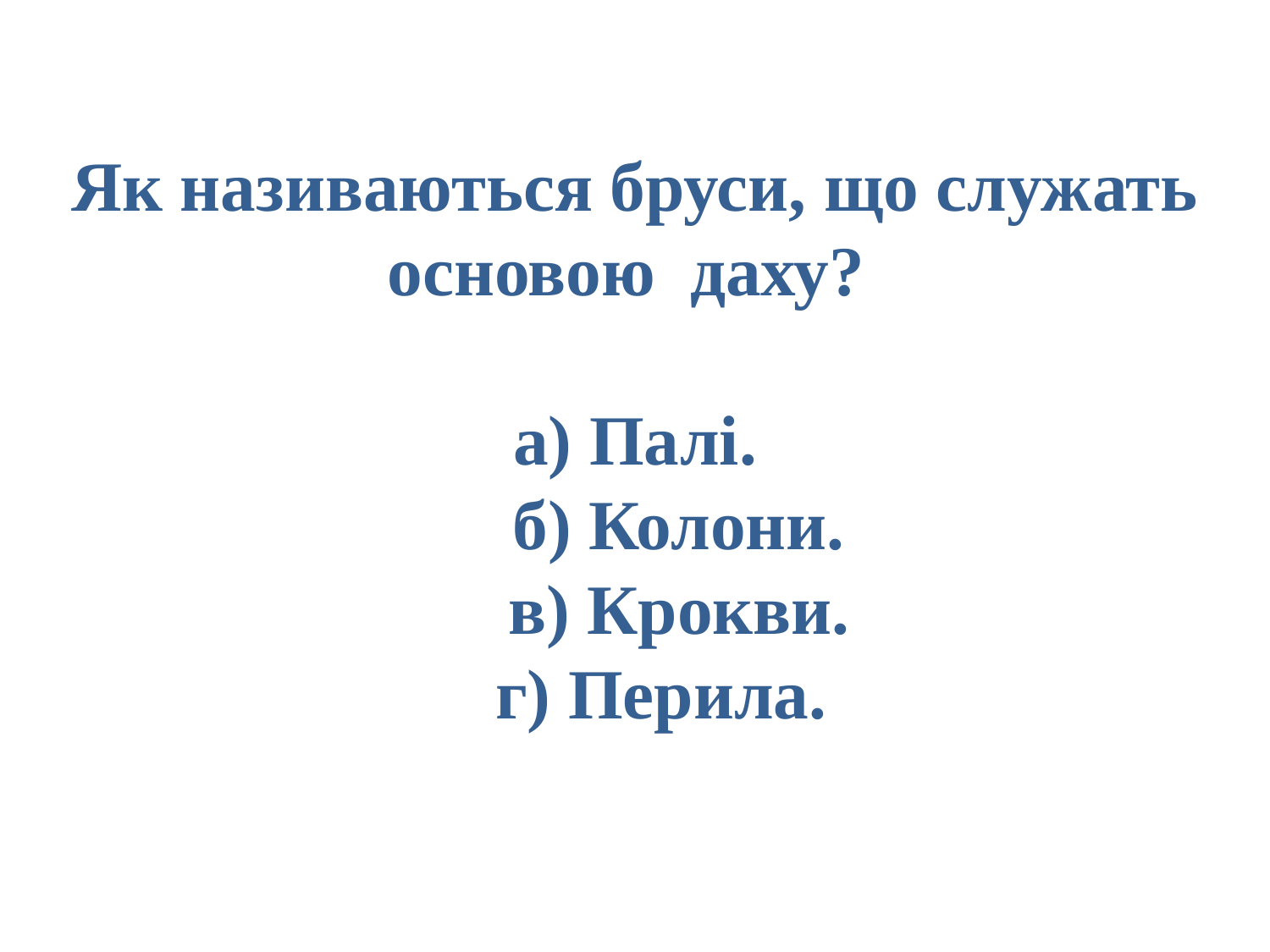

Як називаються бруси, що служать основою  даху?

а) Палі.
     б) Колони.
     в) Крокви.
    г) Перила.